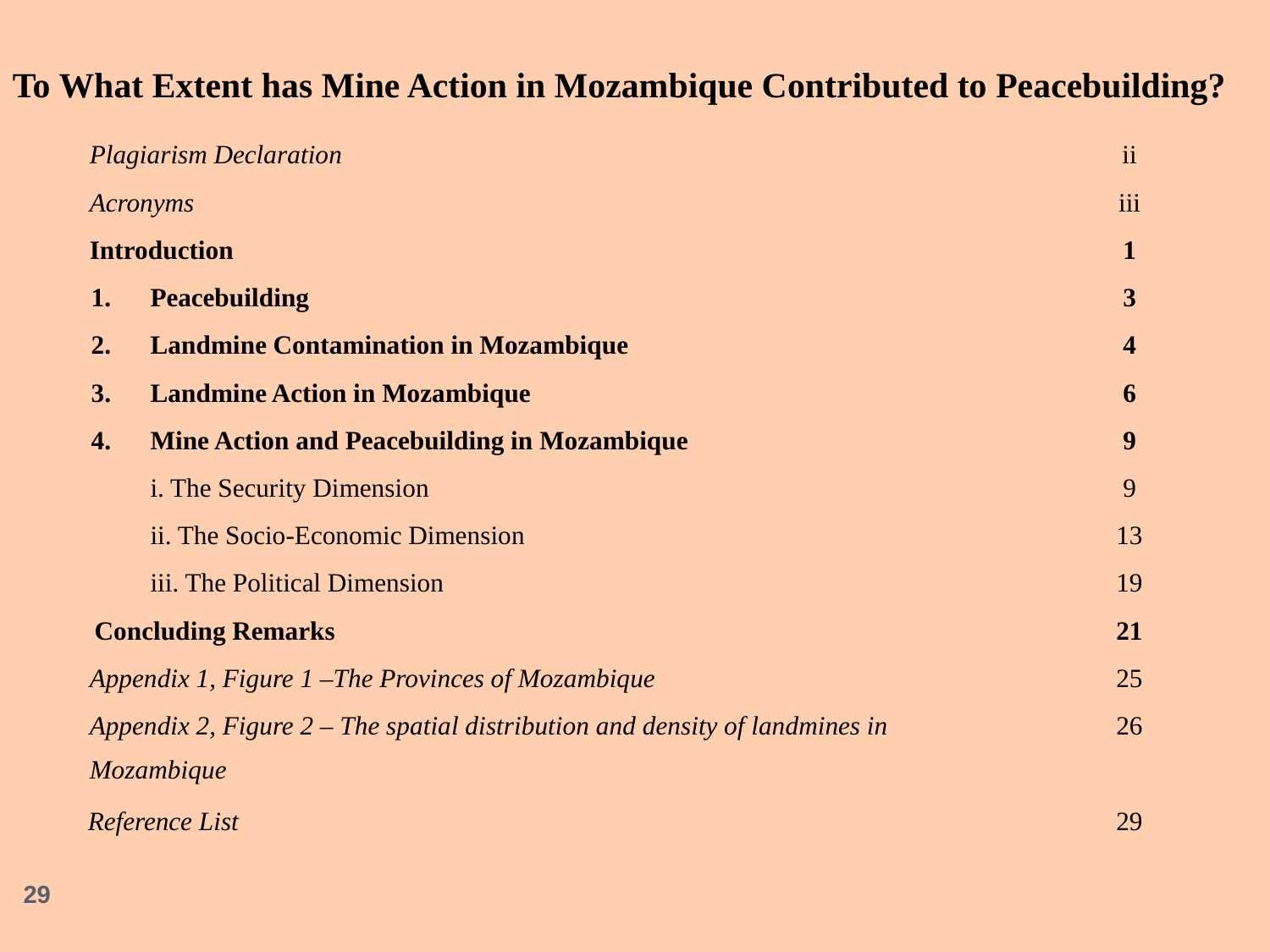

To What Extent has Mine Action in Mozambique Contributed to Peacebuilding?
| Plagiarism Declaration | ii |
| --- | --- |
| Acronyms | iii |
| Introduction | 1 |
| 1. Peacebuilding | 3 |
| 2. Landmine Contamination in Mozambique | 4 |
| 3. Landmine Action in Mozambique | 6 |
| 4. Mine Action and Peacebuilding in Mozambique | 9 |
| i. The Security Dimension | 9 |
| ii. The Socio-Economic Dimension | 13 |
| iii. The Political Dimension | 19 |
| Concluding Remarks | 21 |
| Appendix 1, Figure 1 –The Provinces of Mozambique | 25 |
| Appendix 2, Figure 2 – The spatial distribution and density of landmines in Mozambique | 26 |
| Reference List | 29 |
29